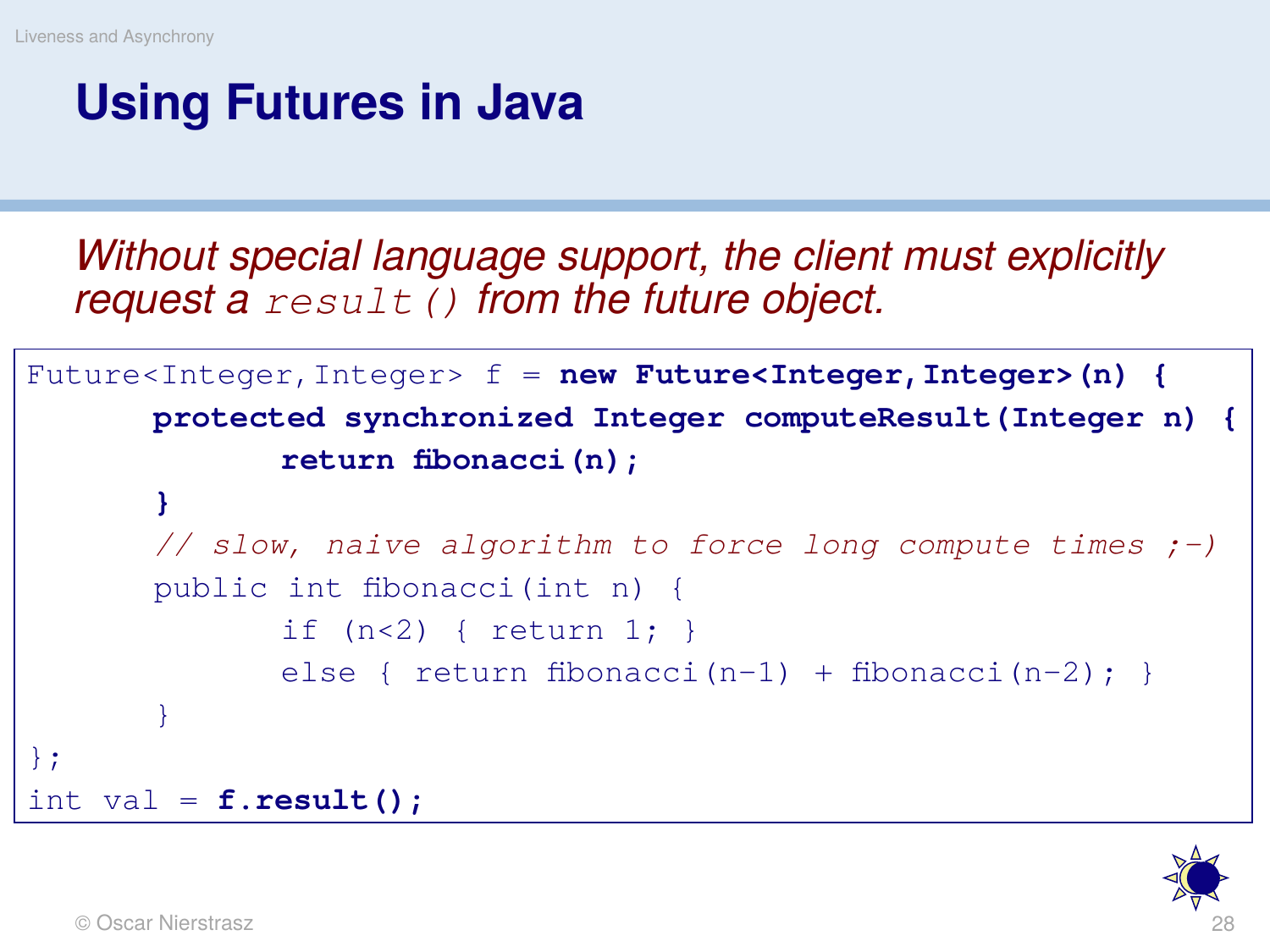

Liveness and Asynchrony
# Using Futures in Java
Without special language support, the client must explicitly request a result() from the future object.
Future<Integer,Integer> f = new Future<Integer,Integer>(n) {
	protected synchronized Integer computeResult(Integer n) {
		return fibonacci(n);
	}
	// slow, naive algorithm to force long compute times ;-)
	public int fibonacci(int n) {
		if (n<2) { return 1; }
		else { return fibonacci(n-1) + fibonacci(n-2); }
	}
};
int val = f.result();

© Oscar Nierstrasz
28